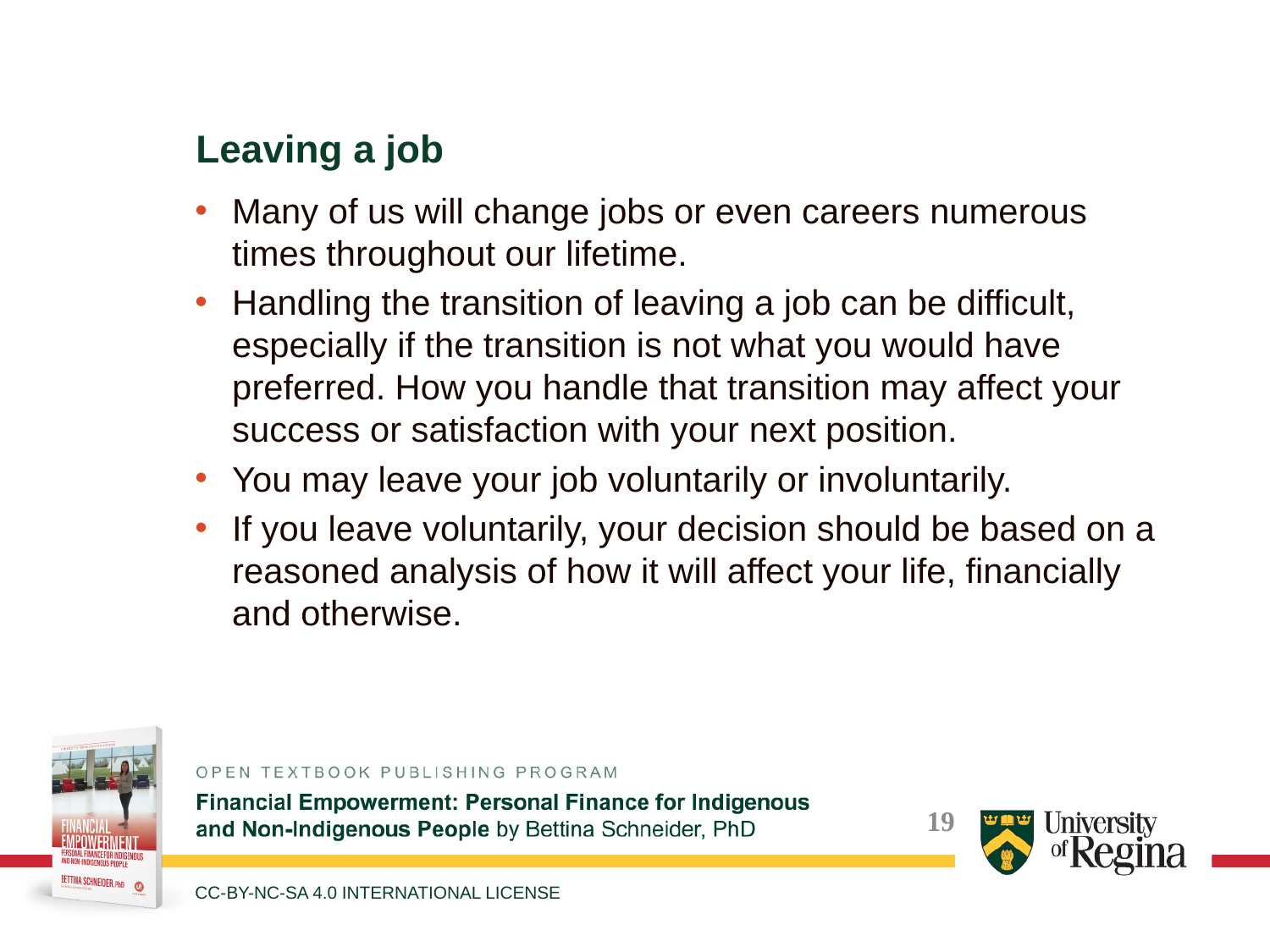

Leaving a job
Many of us will change jobs or even careers numerous times throughout our lifetime.
Handling the transition of leaving a job can be difficult, especially if the transition is not what you would have preferred. How you handle that transition may affect your success or satisfaction with your next position.
You may leave your job voluntarily or involuntarily.
If you leave voluntarily, your decision should be based on a reasoned analysis of how it will affect your life, financially and otherwise.
CC-BY-NC-SA 4.0 INTERNATIONAL LICENSE